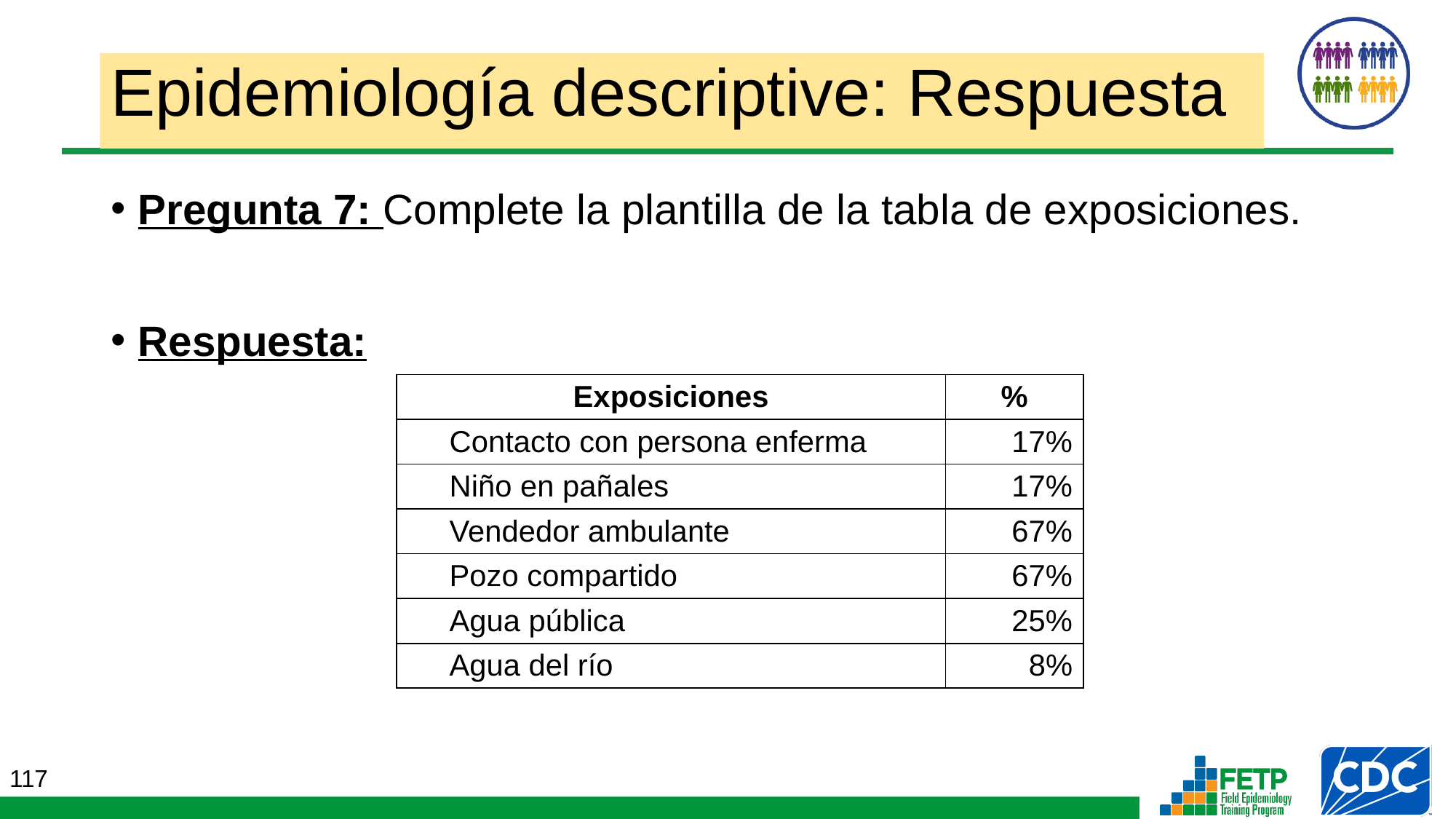

Epidemiología descriptive: Respuesta
Pregunta 7: Complete la plantilla de la tabla de exposiciones.

Respuesta:
| Exposiciones | % |
| --- | --- |
| Contacto con persona enferma | 17% |
| Niño en pañales | 17% |
| Vendedor ambulante | 67% |
| Pozo compartido | 67% |
| Agua pública | 25% |
| Agua del río | 8% |